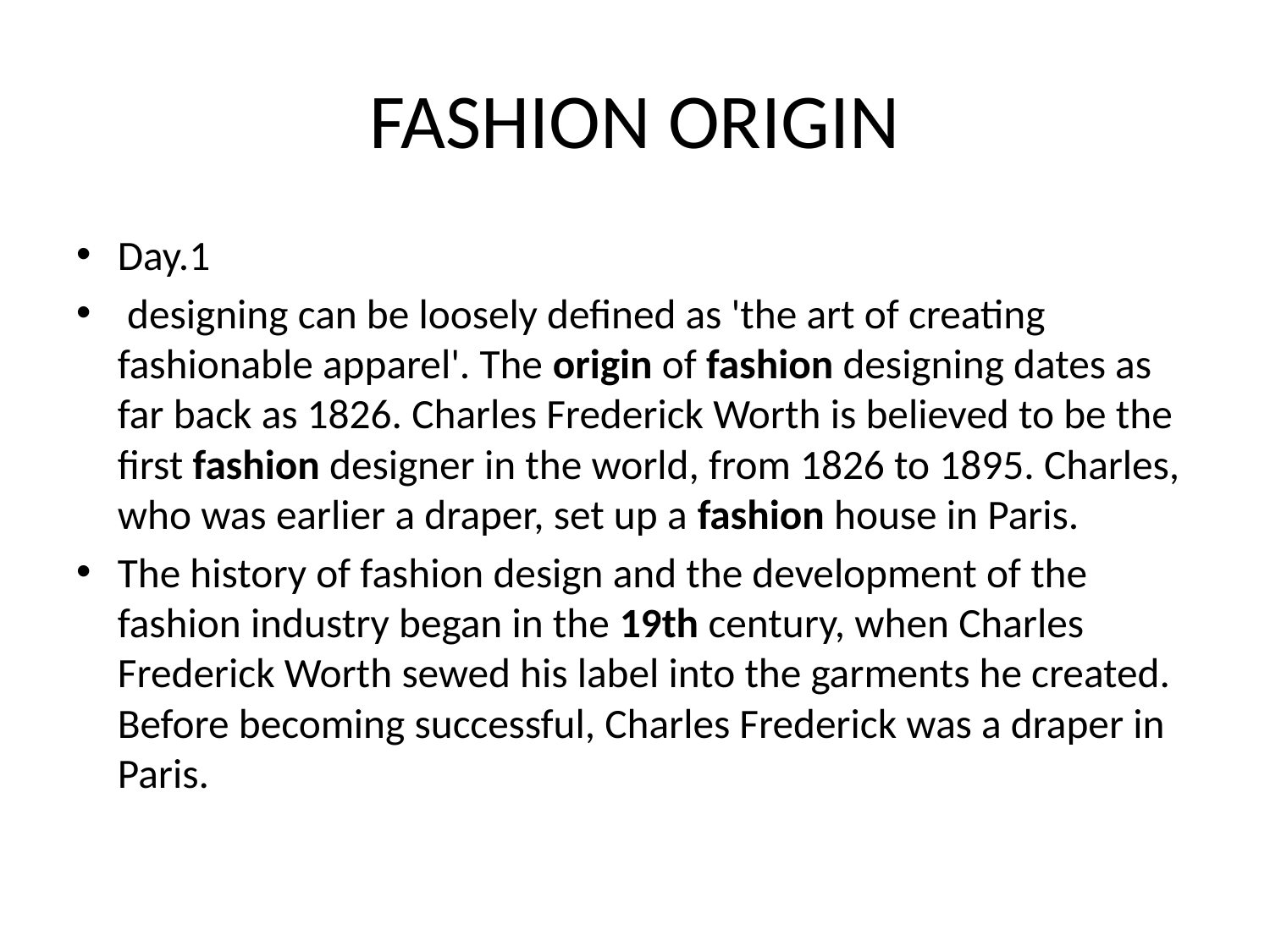

# FASHION ORIGIN
Day.1
 designing can be loosely defined as 'the art of creating fashionable apparel'. The origin of fashion designing dates as far back as 1826. Charles Frederick Worth is believed to be the first fashion designer in the world, from 1826 to 1895. Charles, who was earlier a draper, set up a fashion house in Paris.
The history of fashion design and the development of the fashion industry began in the 19th century, when Charles Frederick Worth sewed his label into the garments he created. Before becoming successful, Charles Frederick was a draper in Paris.